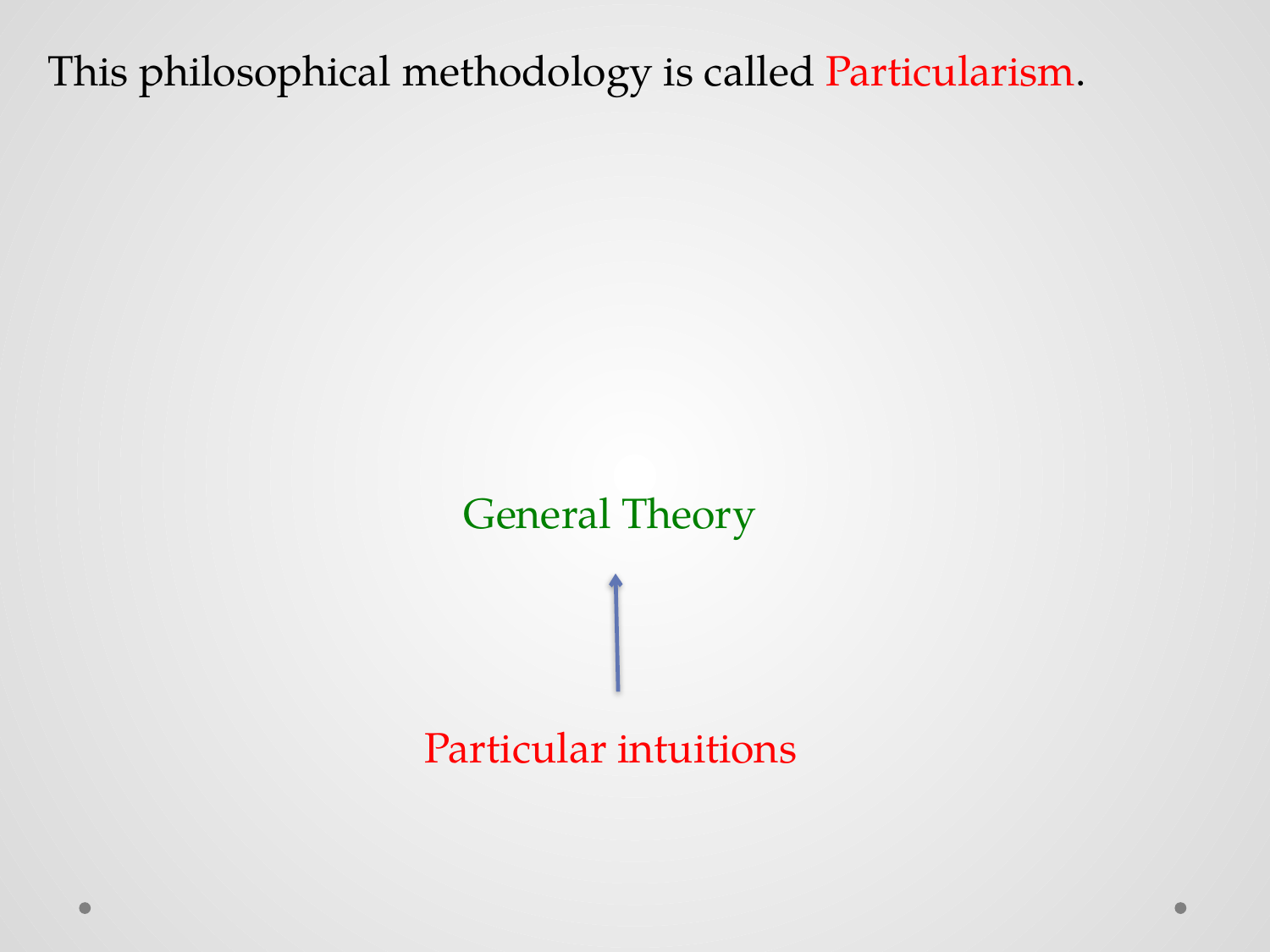

This philosophical methodology is called Particularism.
General Theory
Particular intuitions